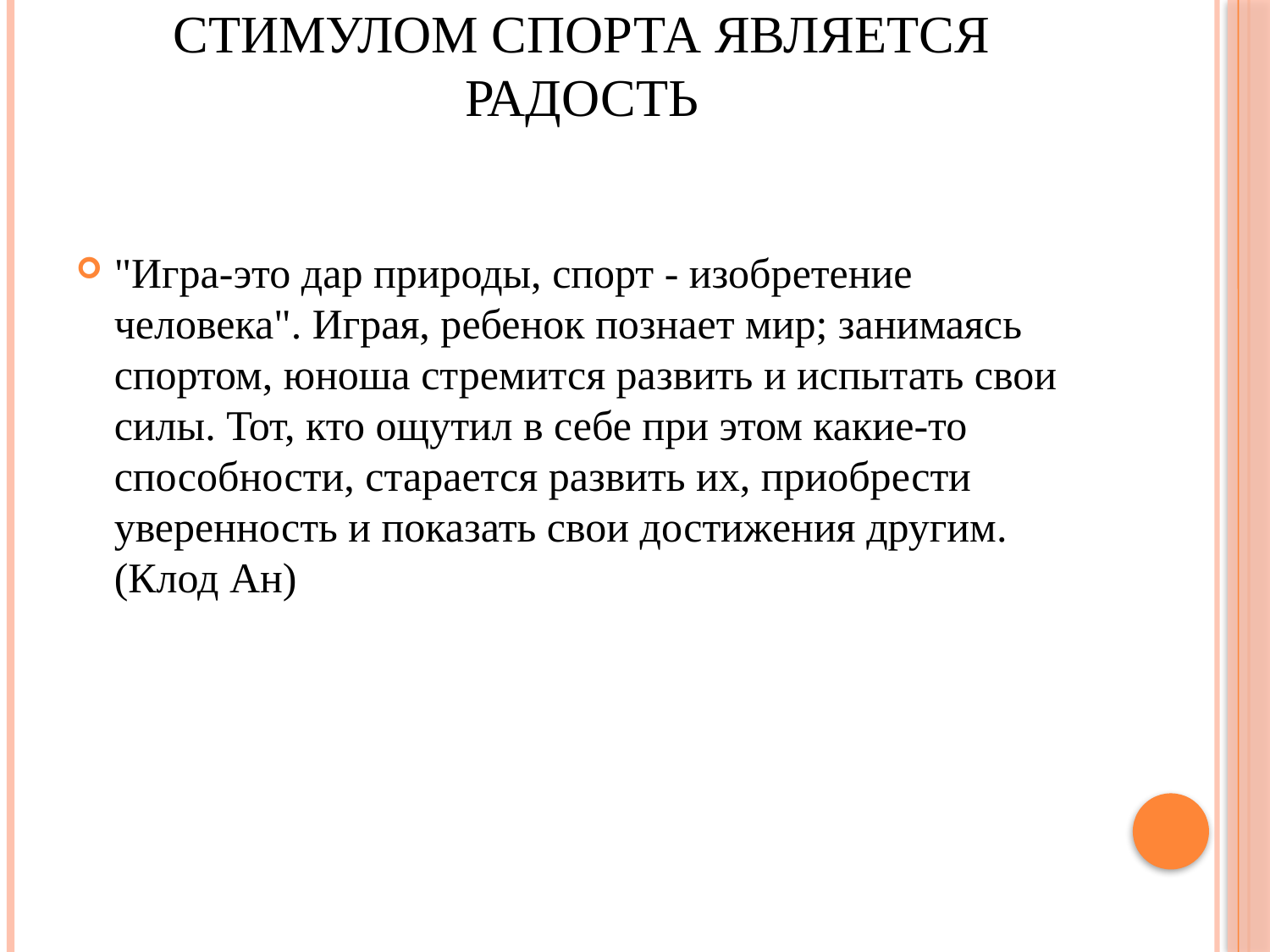

# Стимулом спорта является радость

"Игра-это дар природы, спорт - изобретение человека". Играя, ребенок познает мир; занимаясь спортом, юноша стремится развить и испытать свои силы. Тот, кто ощутил в себе при этом какие-то способности, старается развить их, приобрести уверенность и показать свои достижения другим. (Клод Ан)